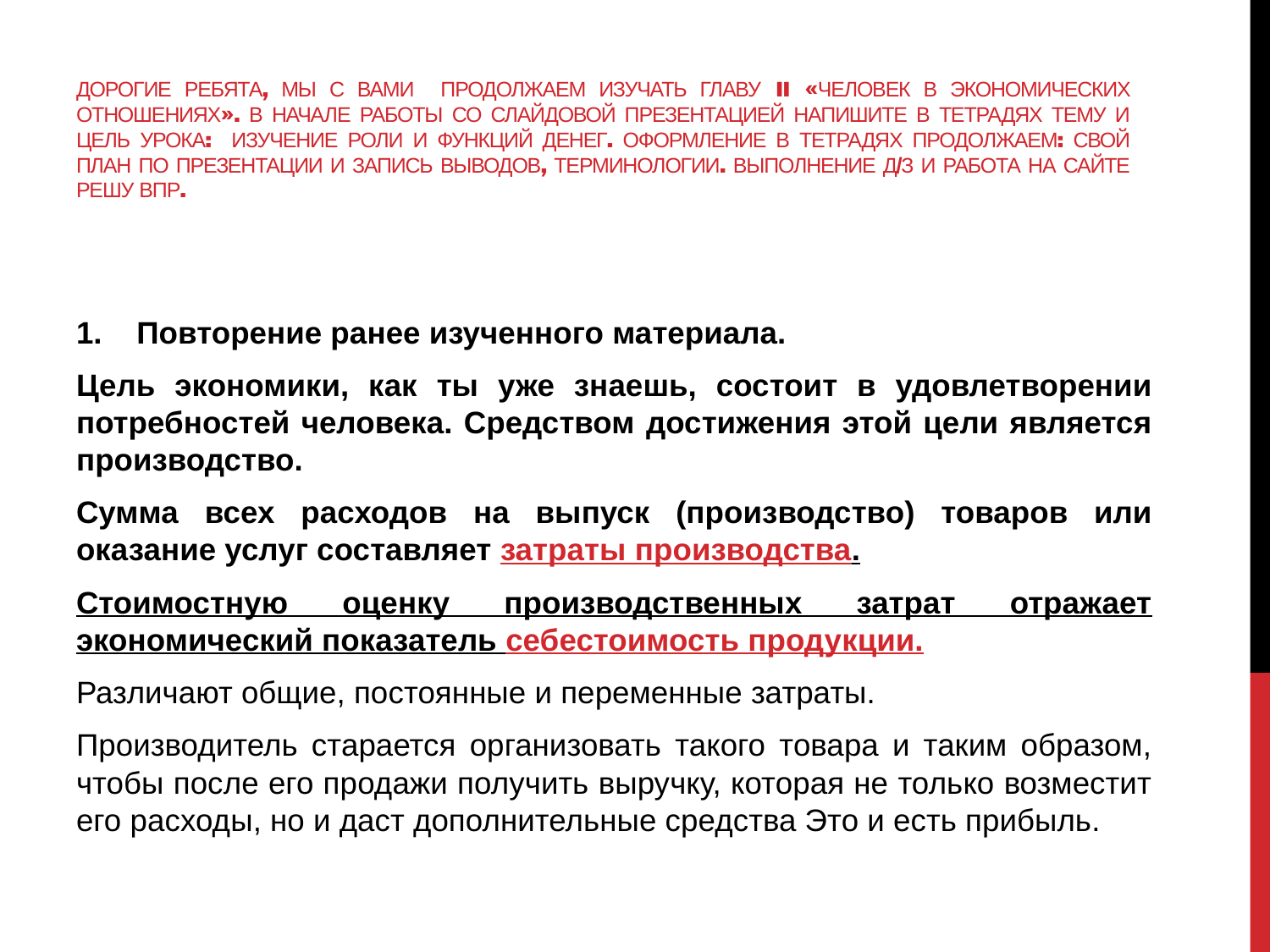

# Дорогие ребята, мы с вами  продолжаем изучать главу II «Человек в экономических отношениях». В начале работы со слайдовой презентацией напишите в тетрадях тему и цель урока:  изучение роли и функций денег. Оформление в тетрадях продолжаем: свой план по презентации и запись выводов, терминологии. Выполнение д/з и работа на сайте решу впр.
Повторение ранее изученного материала.
Цель экономики, как ты уже знаешь, состоит в удовлетворении потребностей человека. Средством достижения этой цели является производство.
Сумма всех расходов на выпуск (производство) товаров или оказание услуг составляет затраты производства.
Стоимостную оценку производственных затрат отражает экономический показатель себестоимость продукции.
Различают общие, постоянные и переменные затраты.
Производитель старается организовать такого товара и таким образом, чтобы после его продажи получить выручку, которая не только возместит его расходы, но и даст дополнительные средства Это и есть прибыль.